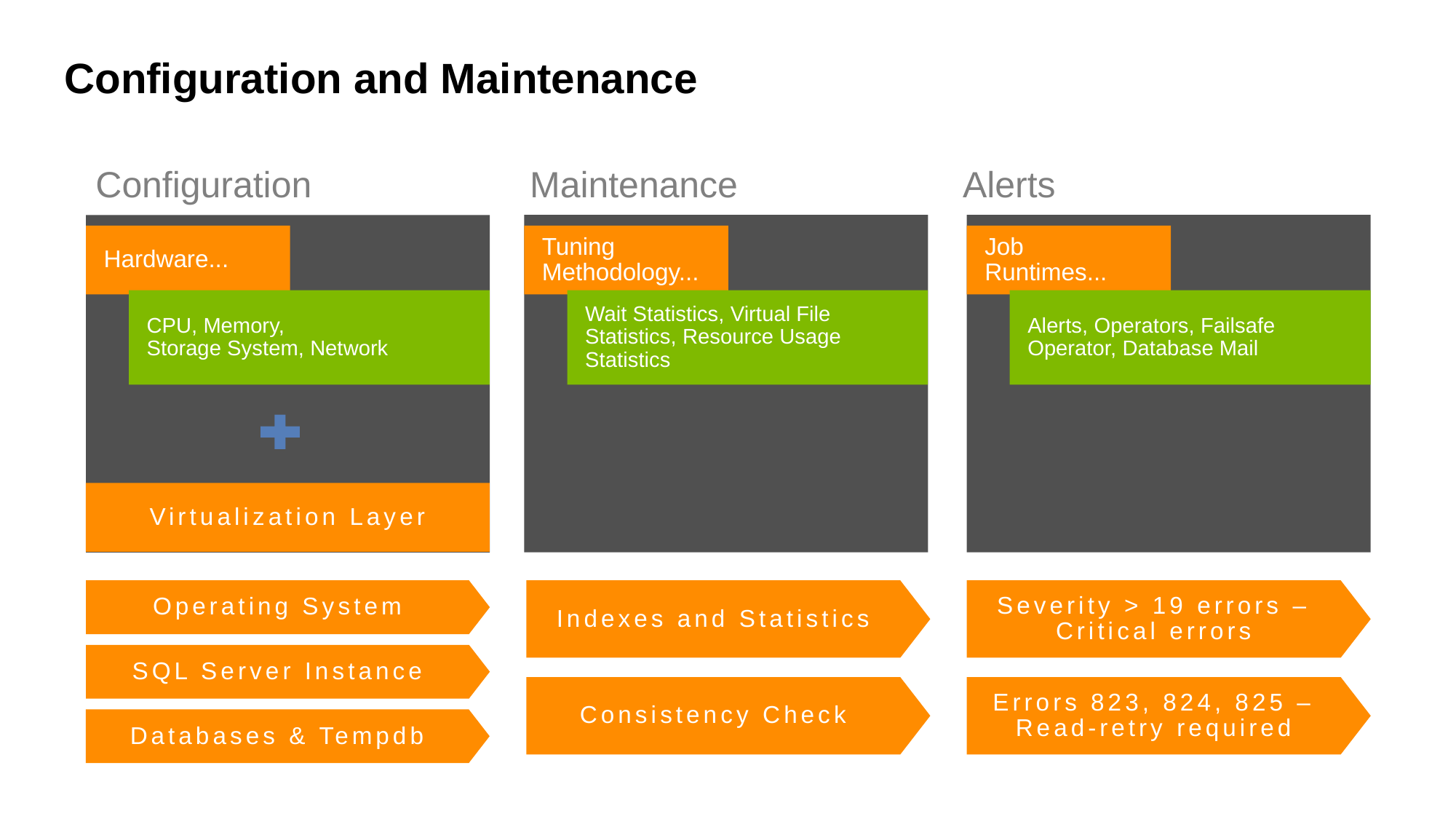

# Configuration and Maintenance
Configuration

Hardware...
CPU, Memory,
Storage System, Network

Virtualization Layer
Operating System
SQL Server Instance
Databases & Tempdb
Maintenance

Tuning Methodology...
Wait Statistics, Virtual File Statistics, Resource Usage Statistics
Indexes and Statistics
Consistency Check
Alerts

Job Runtimes...
Alerts, Operators, Failsafe Operator, Database Mail
Severity > 19 errors – Critical errors
Errors 823, 824, 825 – Read-retry required